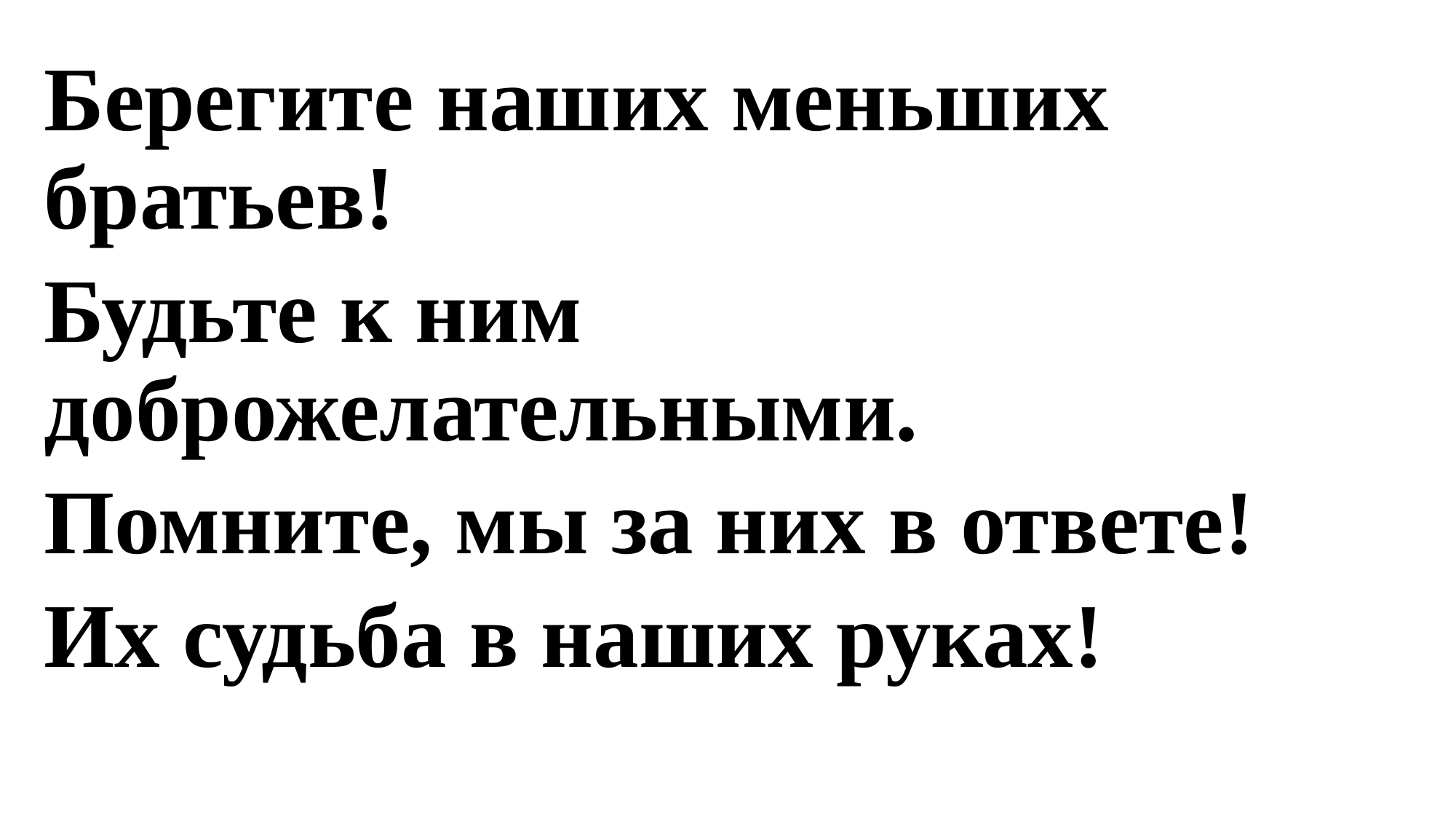

Берегите наших меньших братьев!
Будьте к ним доброжелательными.
Помните, мы за них в ответе!
Их судьба в наших руках!